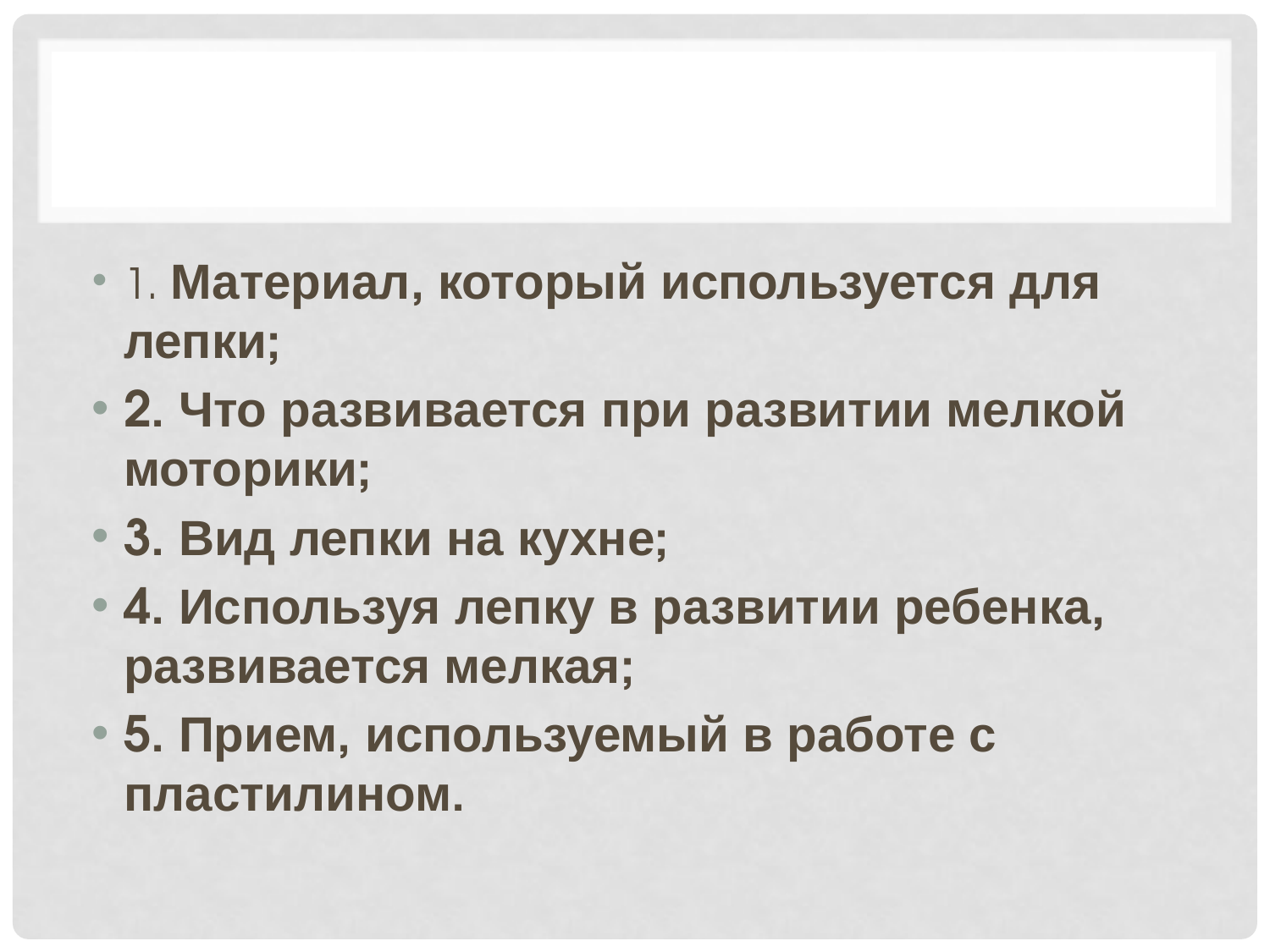

#
1. Материал, который используется для лепки;
2. Что развивается при развитии мелкой моторики;
3. Вид лепки на кухне;
4. Используя лепку в развитии ребенка, развивается мелкая;
5. Прием, используемый в работе с пластилином.